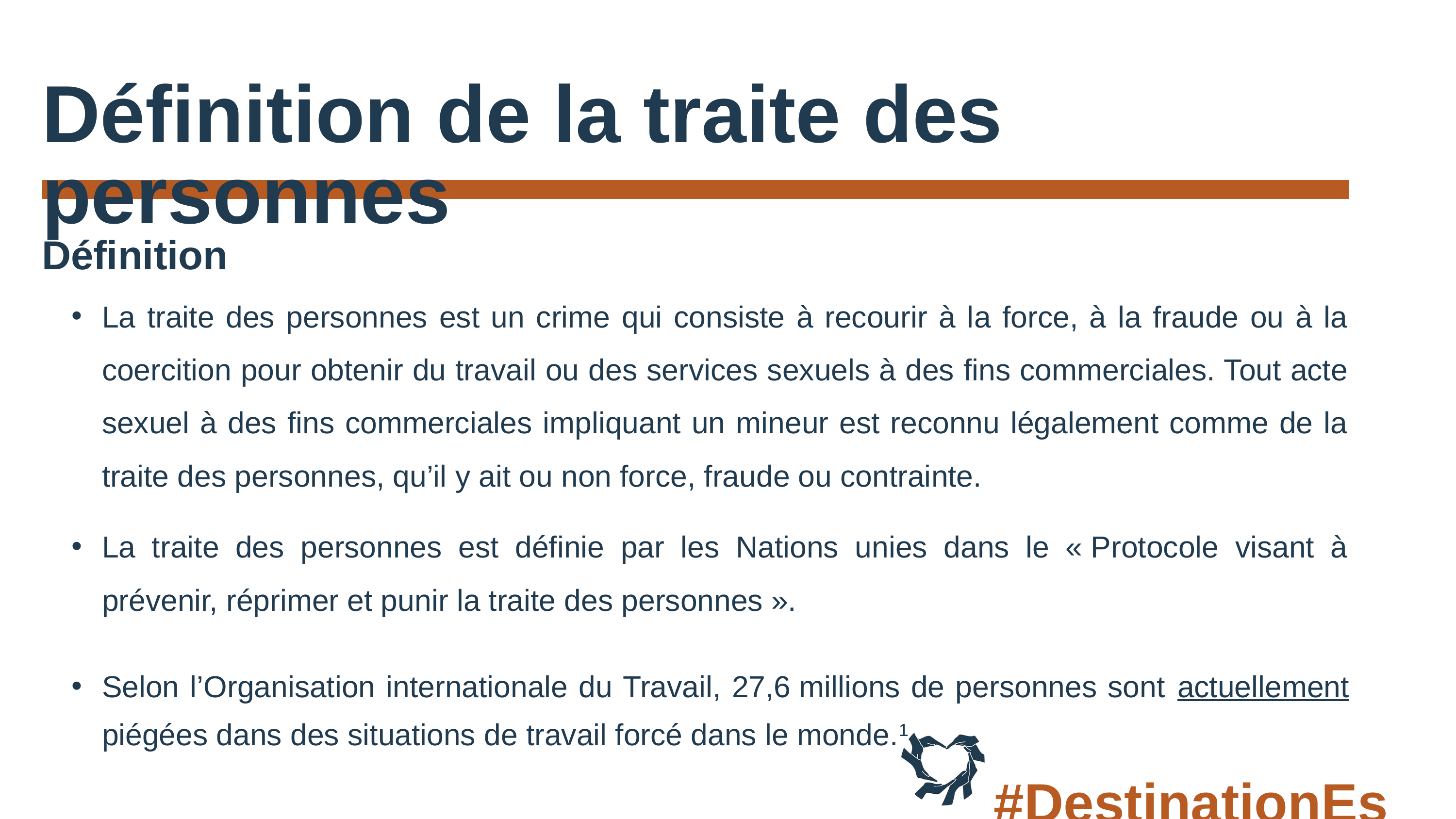

Définition de la traite des personnes

Définition
La traite des personnes est un crime qui consiste à recourir à la force, à la fraude ou à la coercition pour obtenir du travail ou des services sexuels à des fins commerciales. Tout acte sexuel à des fins commerciales impliquant un mineur est reconnu légalement comme de la traite des personnes, qu’il y ait ou non force, fraude ou contrainte.

La traite des personnes est définie par les Nations unies dans le « Protocole visant à prévenir, réprimer et punir la traite des personnes ».

Selon l’Organisation internationale du Travail, 27,6 millions de personnes sont actuellement piégées dans des situations de travail forcé dans le monde.1

#DestinationEspoir